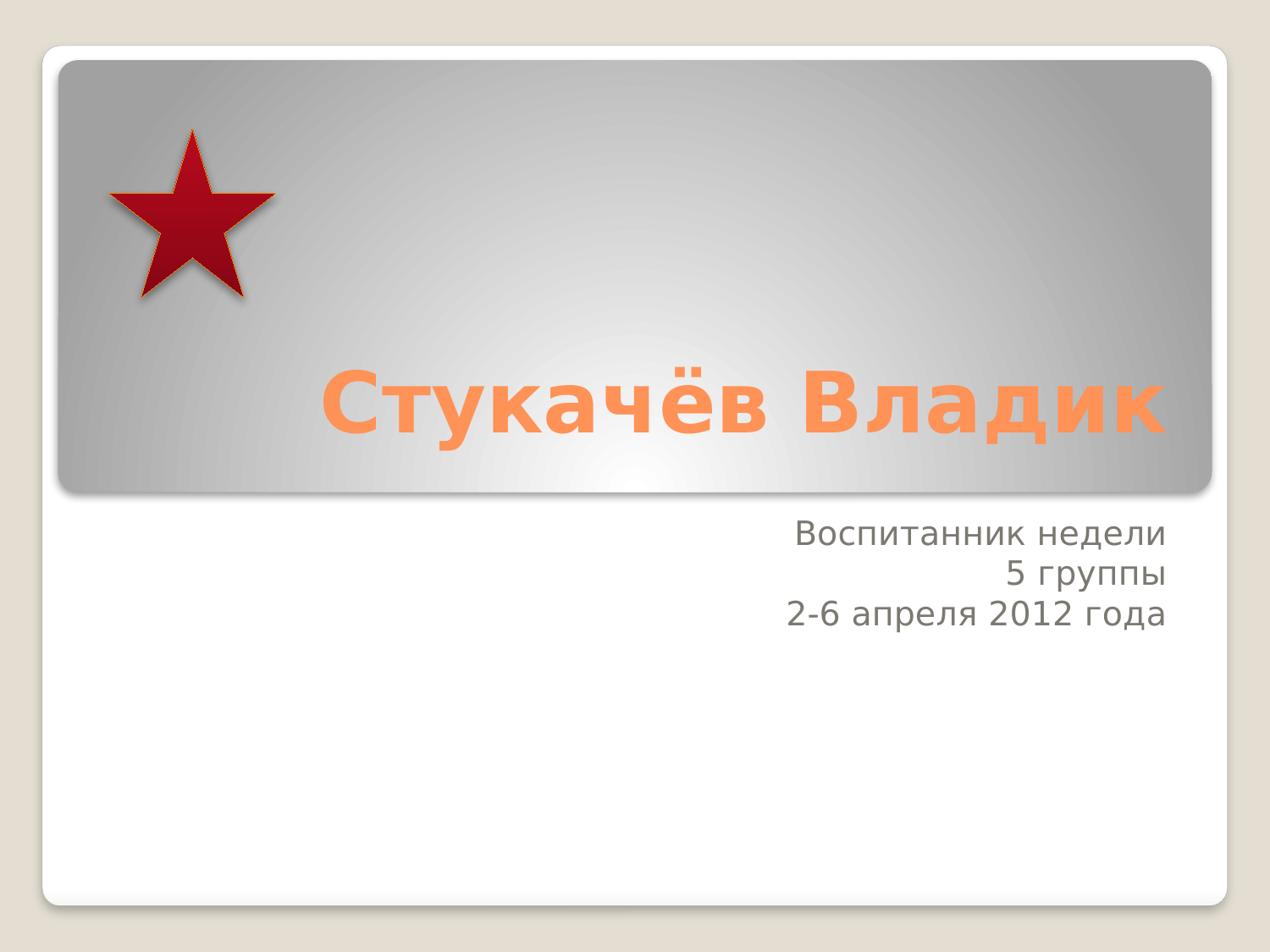

# Стукачёв Владик
Воспитанник недели
5 группы
2-6 апреля 2012 года